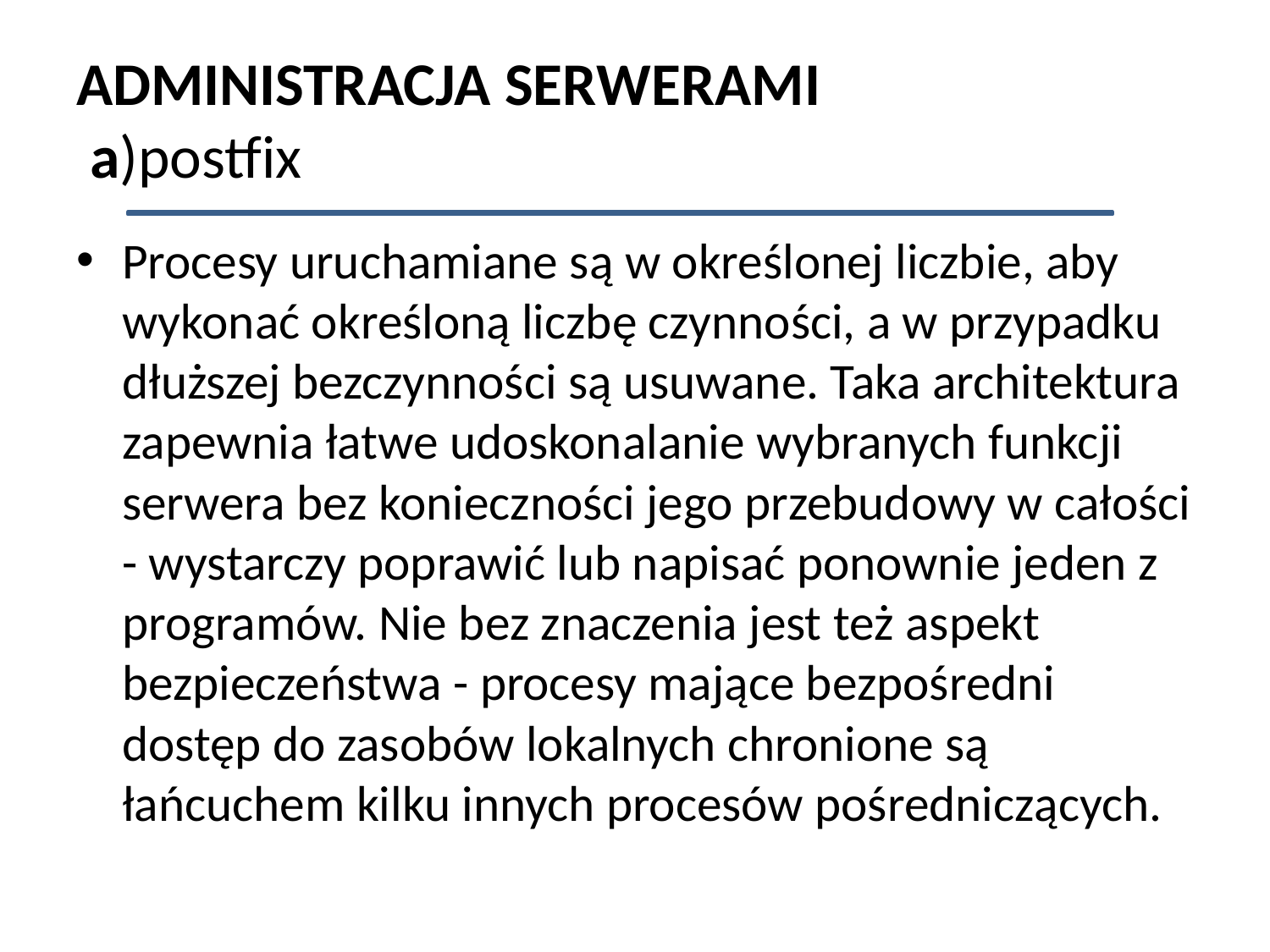

# ADMINISTRACJA SERWERAMI a)postfix

Procesy uruchamiane są w określonej liczbie, aby wykonać określoną liczbę czynności, a w przypadku dłuższej bezczynności są usuwane. Taka architektura zapewnia łatwe udoskonalanie wybranych funkcji serwera bez konieczności jego przebudowy w całości - wystarczy poprawić lub napisać ponownie jeden z programów. Nie bez znaczenia jest też aspekt bezpieczeństwa - procesy mające bezpośredni dostęp do zasobów lokalnych chronione są łańcuchem kilku innych procesów pośredniczących.